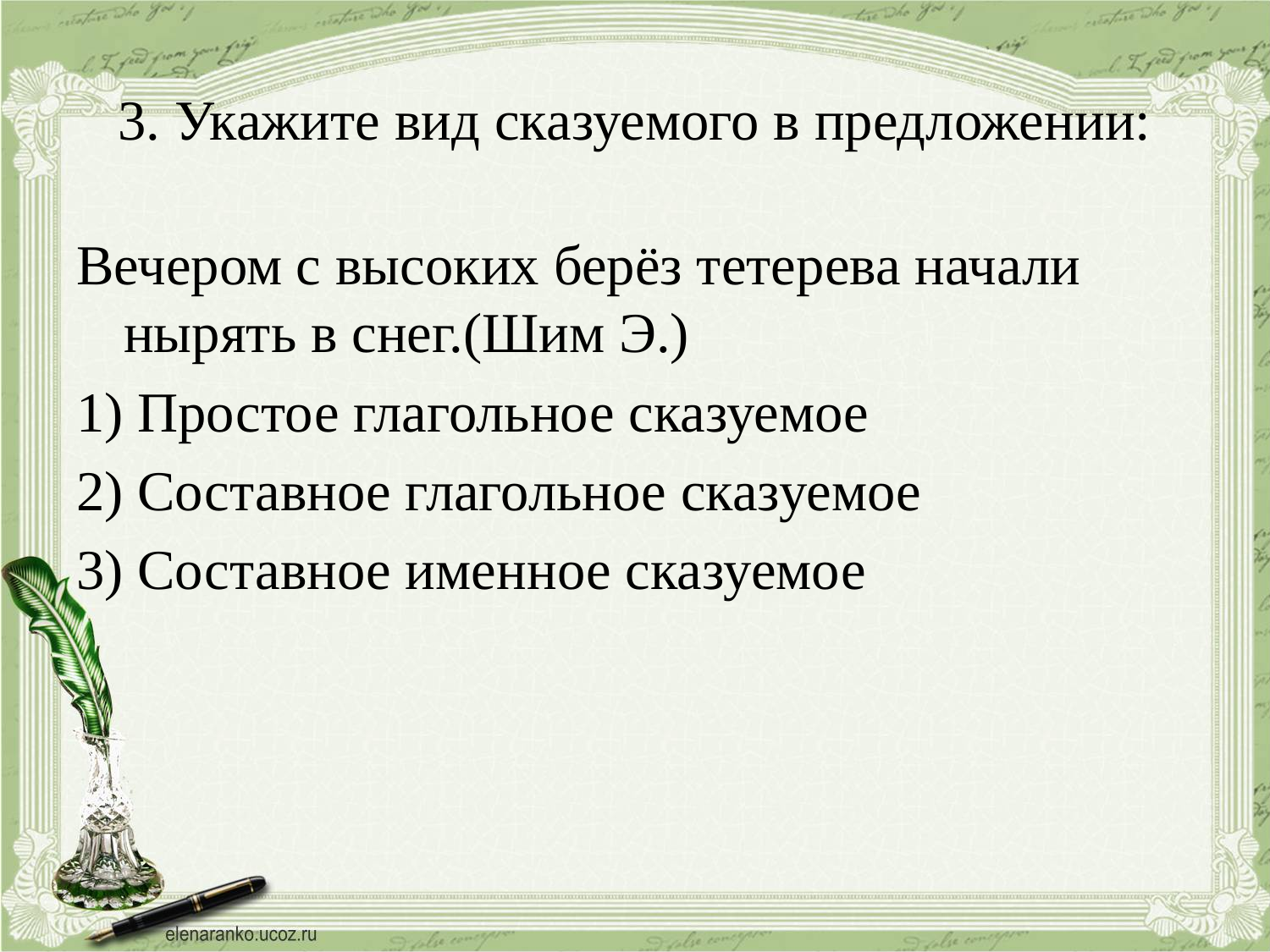

# 3. Укажите вид сказуемого в предложении:
Вечером с высоких берёз тетерева начали нырять в снег.(Шим Э.)
1) Простое глагольное сказуемое
2) Составное глагольное сказуемое
3) Составное именное сказуемое